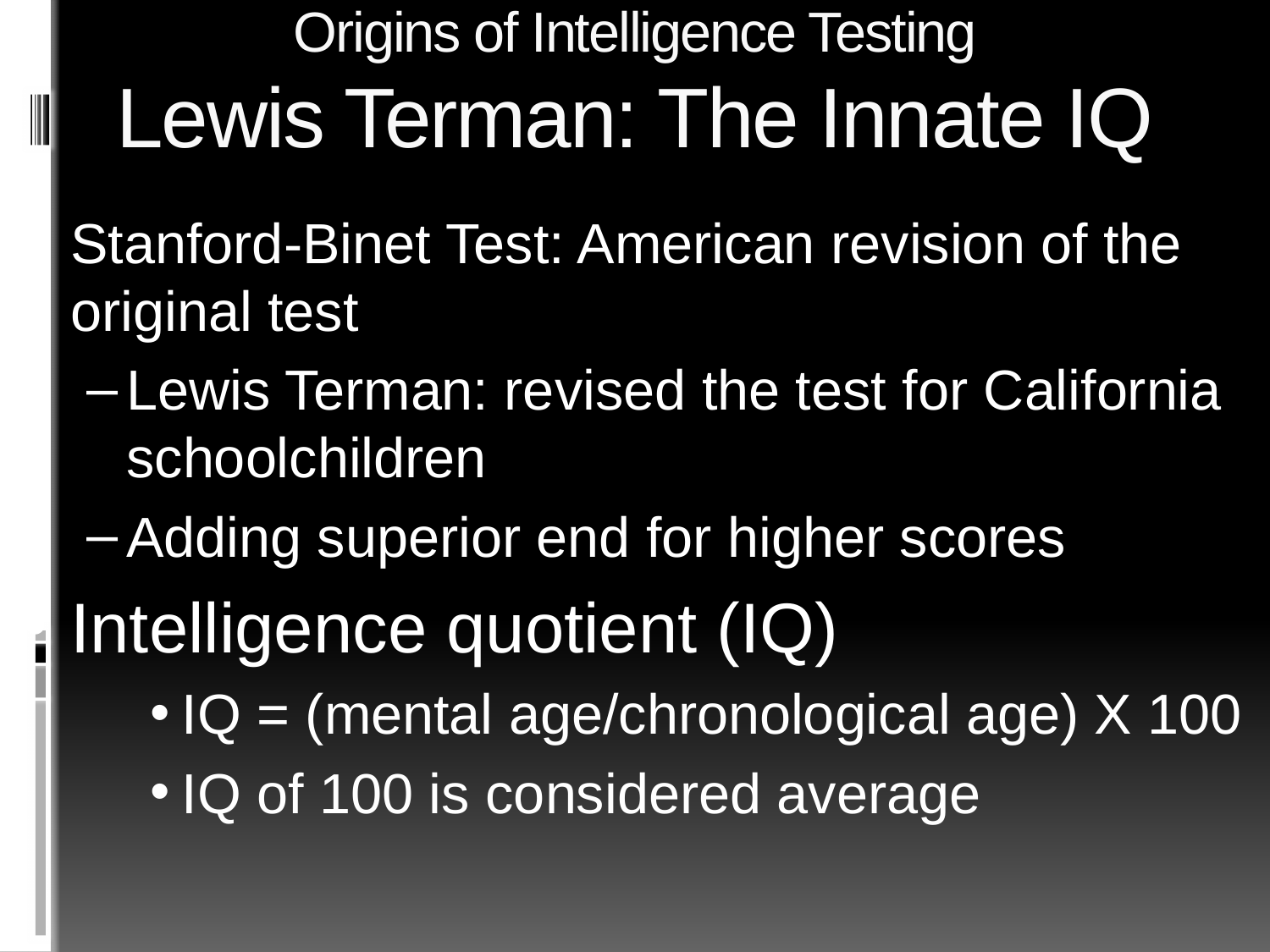

# Origins of Intelligence Testing Lewis Terman: The Innate IQ
Stanford-Binet Test: American revision of the original test
Lewis Terman: revised the test for California schoolchildren
Adding superior end for higher scores
Intelligence quotient (IQ)
IQ = (mental age/chronological age) X 100
IQ of 100 is considered average